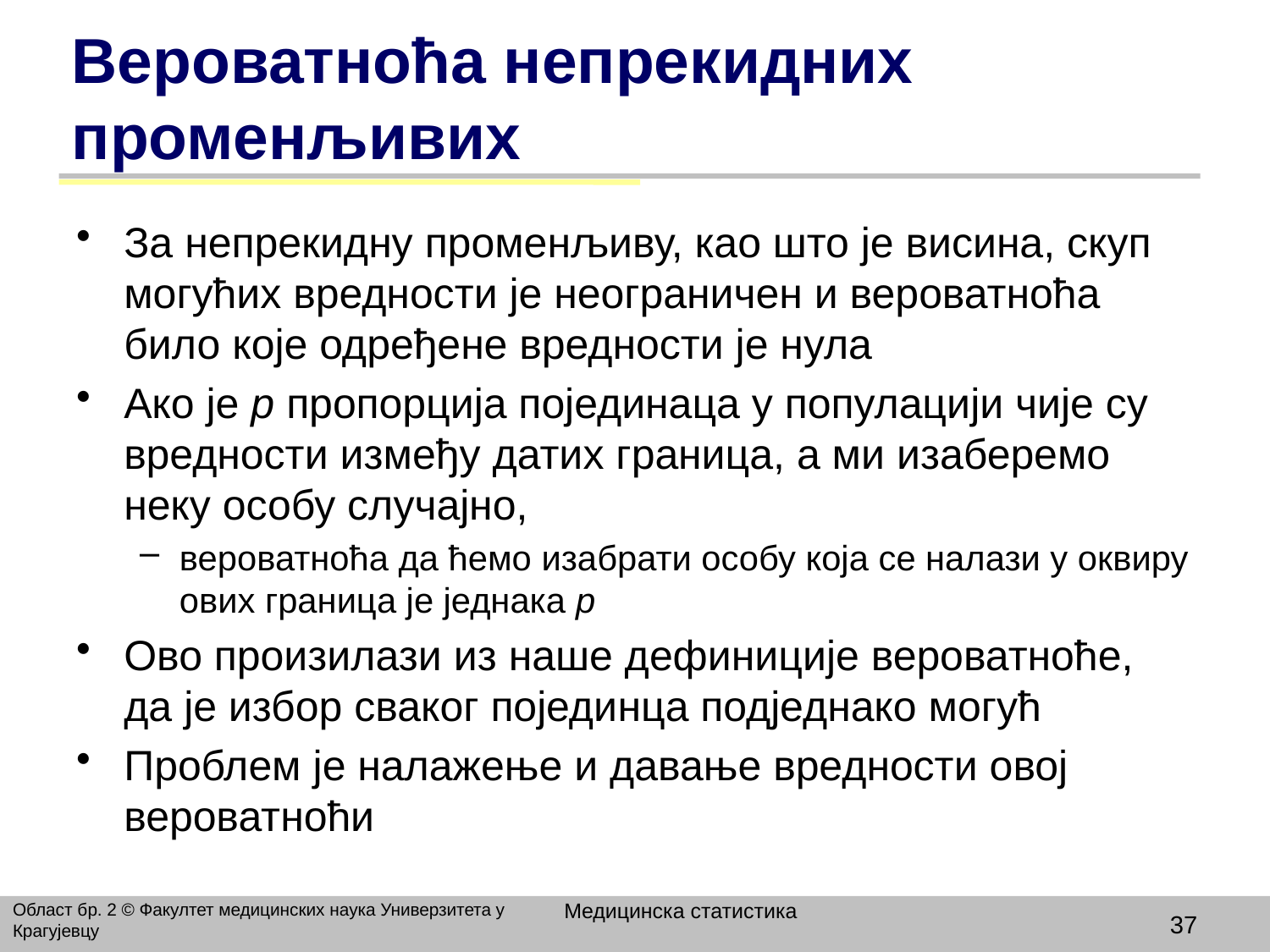

# Вероватноћа непрекидних променљивих
За непрекидну променљиву, као што је висина, скуп могућих вредности је неограничен и вероватноћа било које одређене вредности је нула
Aко је p пропорција појединаца у популацији чије су вредности између датих граница, а ми изаберемо неку особу случајно,
вероватноћа да ћемо изабрати особу која се налази у оквиру ових граница је једнака p
Ово произилази из наше дефиниције вероватноће, да је избор сваког појединца подједнако могућ
Проблем је налажење и давање вредности овој вероватноћи
Медицинска статистика
Област бр. 2 © Факултет медицинских наука Универзитета у Крагујевцу
37